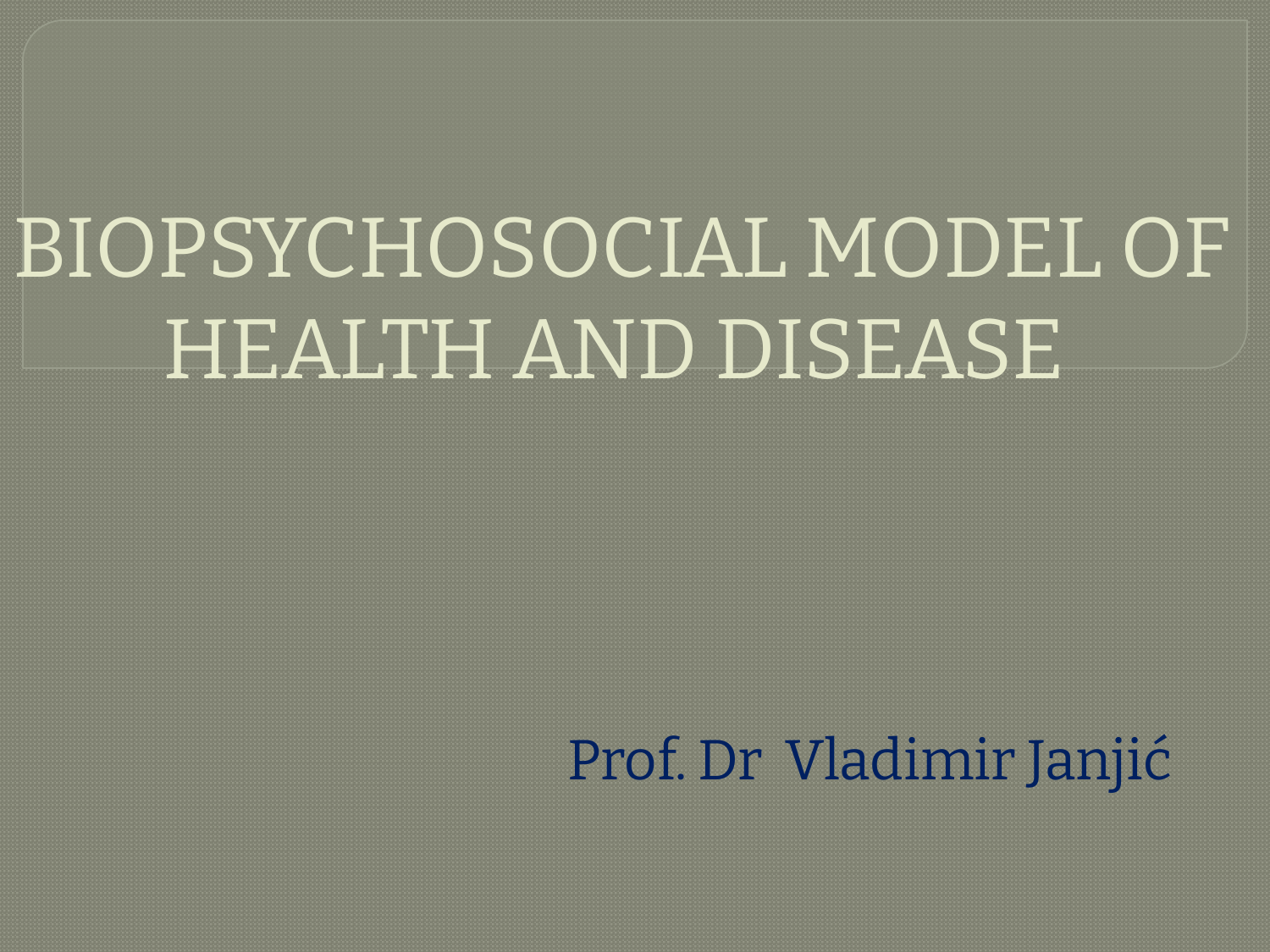

# BIOPSYCHOSOCIAL MODEL OF HEALTH AND DISEASE

Prof. Dr  Vladimir Janjić